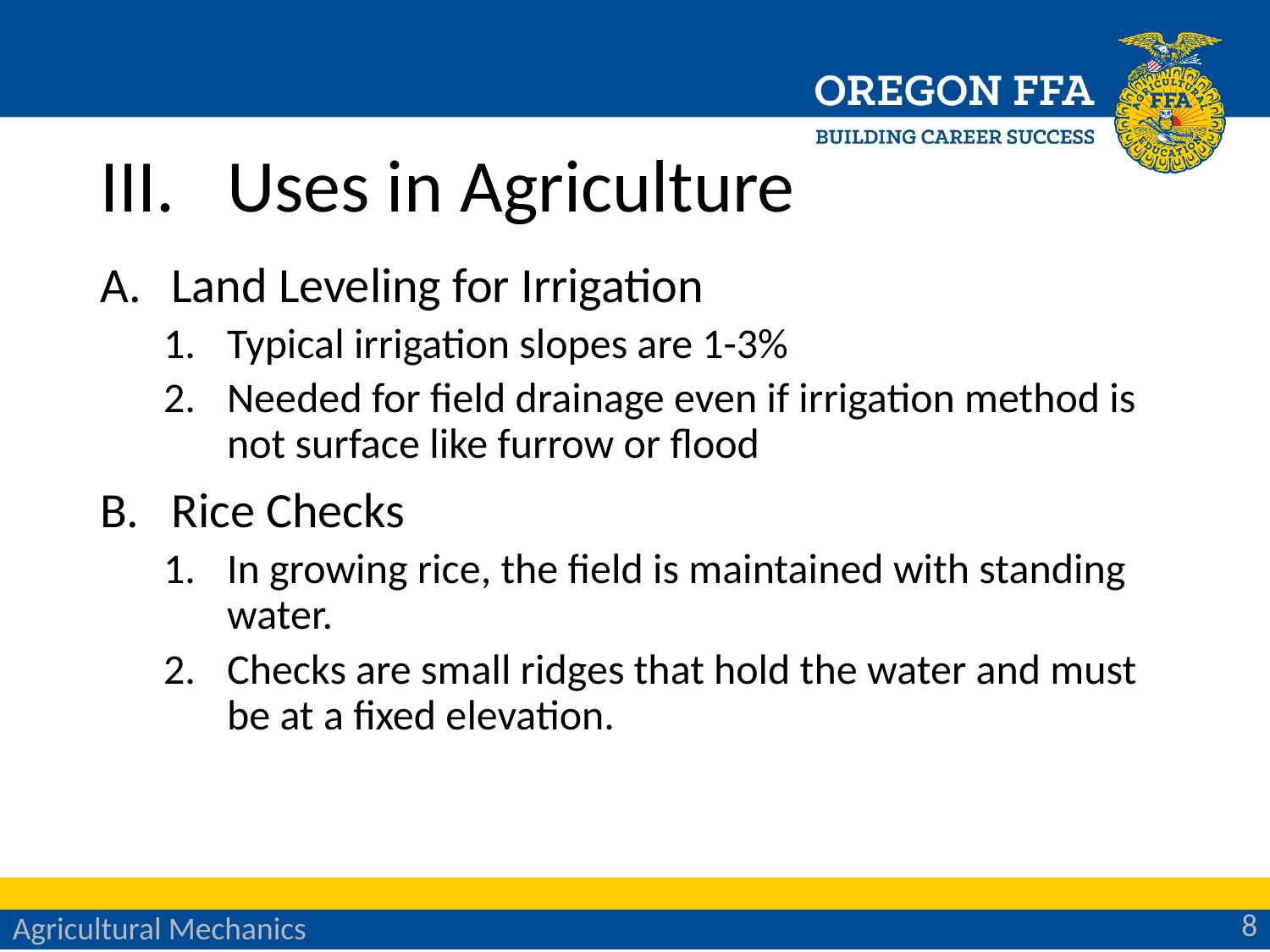

# Uses in Agriculture
Land Leveling for Irrigation
Typical irrigation slopes are 1-3%
Needed for field drainage even if irrigation method is not surface like furrow or flood
Rice Checks
In growing rice, the field is maintained with standing water.
Checks are small ridges that hold the water and must be at a fixed elevation.
8
Agricultural Mechanics